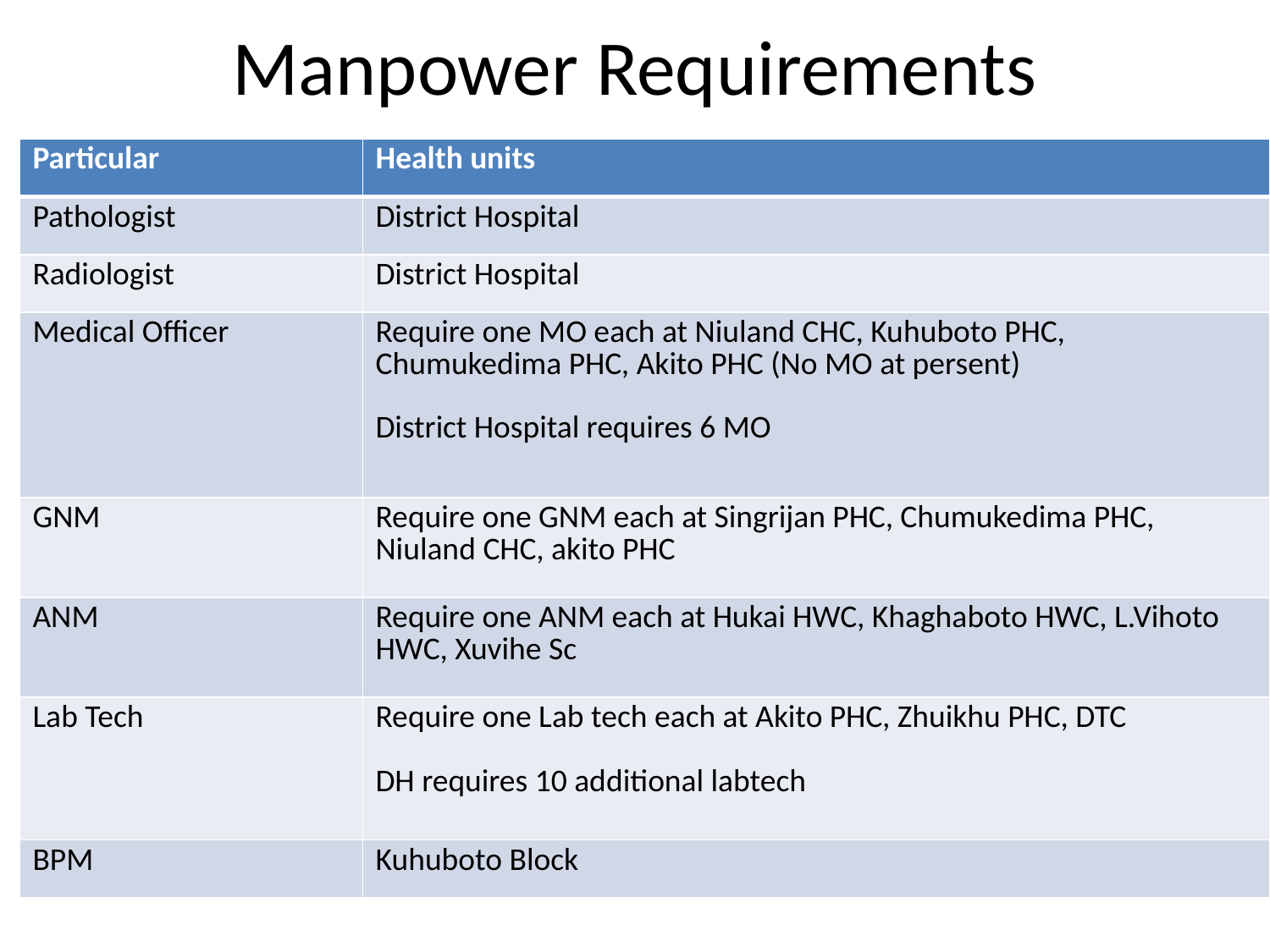

# Manpower Requirements
| Particular | Health units |
| --- | --- |
| Pathologist | District Hospital |
| Radiologist | District Hospital |
| Medical Officer | Require one MO each at Niuland CHC, Kuhuboto PHC, Chumukedima PHC, Akito PHC (No MO at persent) District Hospital requires 6 MO |
| GNM | Require one GNM each at Singrijan PHC, Chumukedima PHC, Niuland CHC, akito PHC |
| ANM | Require one ANM each at Hukai HWC, Khaghaboto HWC, L.Vihoto HWC, Xuvihe Sc |
| Lab Tech | Require one Lab tech each at Akito PHC, Zhuikhu PHC, DTC DH requires 10 additional labtech |
| BPM | Kuhuboto Block |